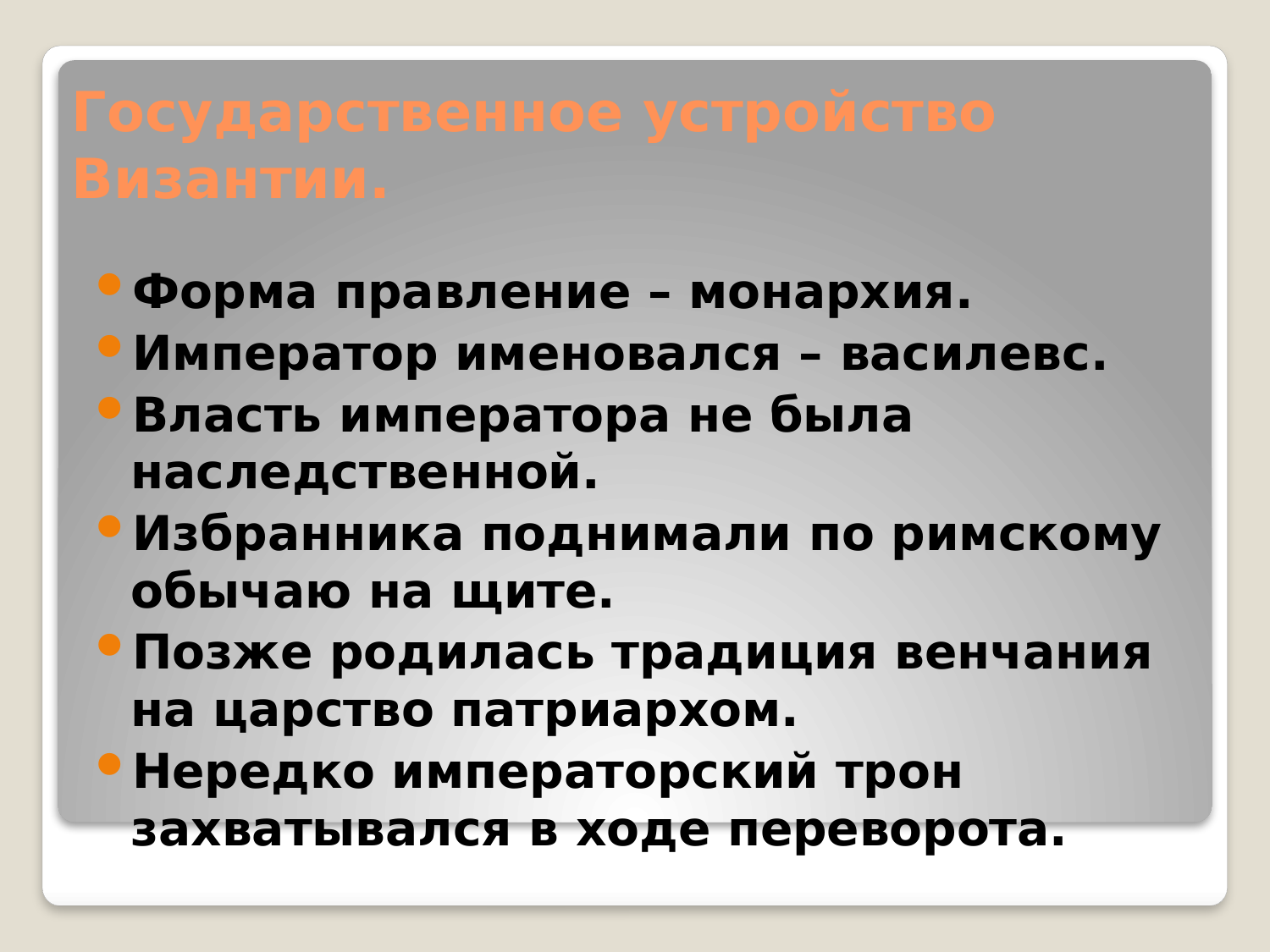

# Государственное устройство Византии.
Форма правление – монархия.
Император именовался – василевс.
Власть императора не была наследственной.
Избранника поднимали по римскому обычаю на щите.
Позже родилась традиция венчания на царство патриархом.
Нередко императорский трон захватывался в ходе переворота.